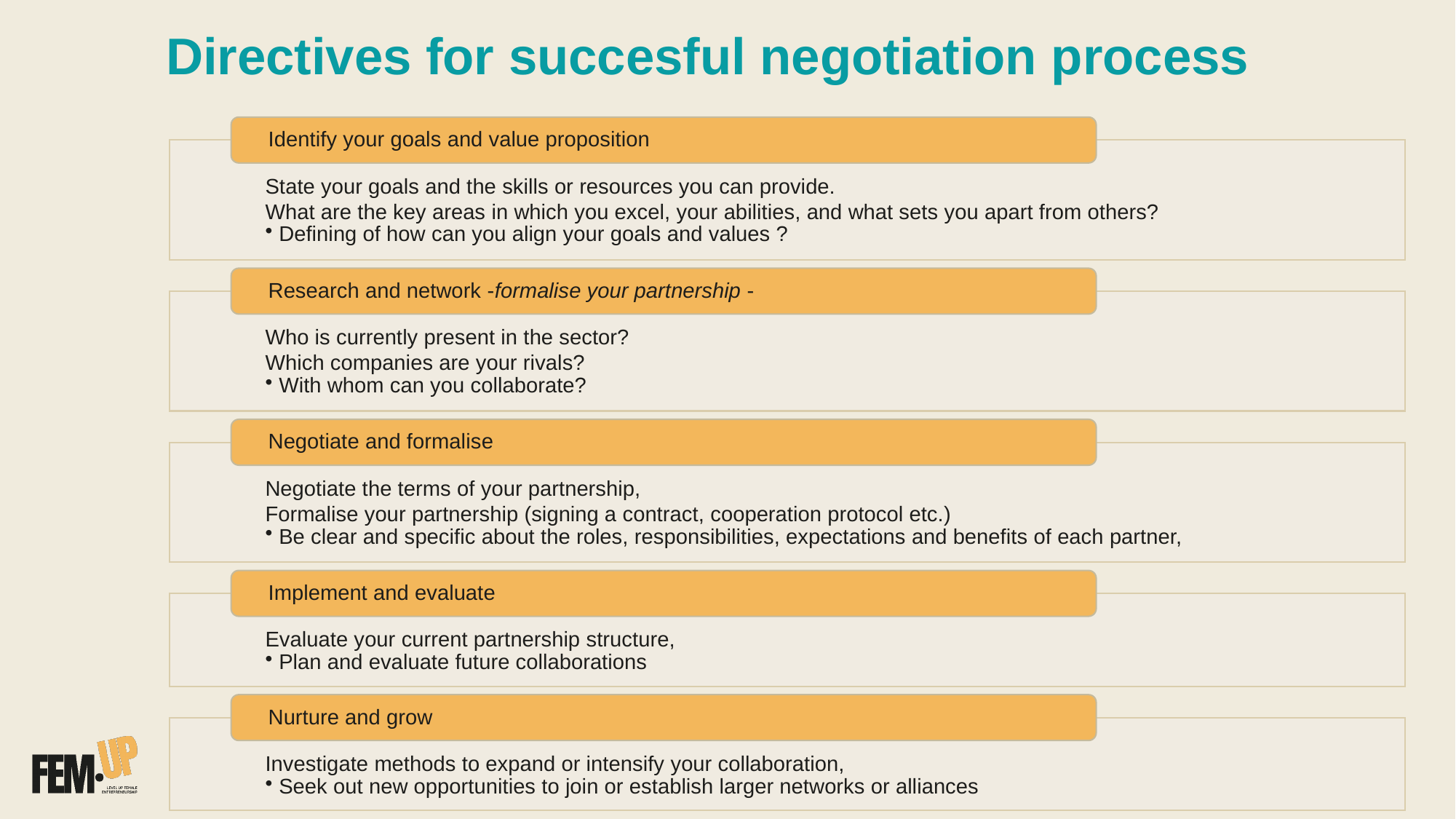

Directives for succesful negotiation process
State your goals and the skills or resources you can provide.
What are the key areas in which you excel, your abilities, and what sets you apart from others?
Defining of how can you align your goals and values ?
Identify your goals and value proposition
Who is currently present in the sector?
Which companies are your rivals?
With whom can you collaborate?
Research and network -formalise your partnership -
Negotiate the terms of your partnership,
Formalise your partnership (signing a contract, cooperation protocol etc.)
Be clear and specific about the roles, responsibilities, expectations and benefits of each partner,
Negotiate and formalise
Evaluate your current partnership structure,
Plan and evaluate future collaborations
Implement and evaluate
Investigate methods to expand or intensify your collaboration,
Seek out new opportunities to join or establish larger networks or alliances
Nurture and grow